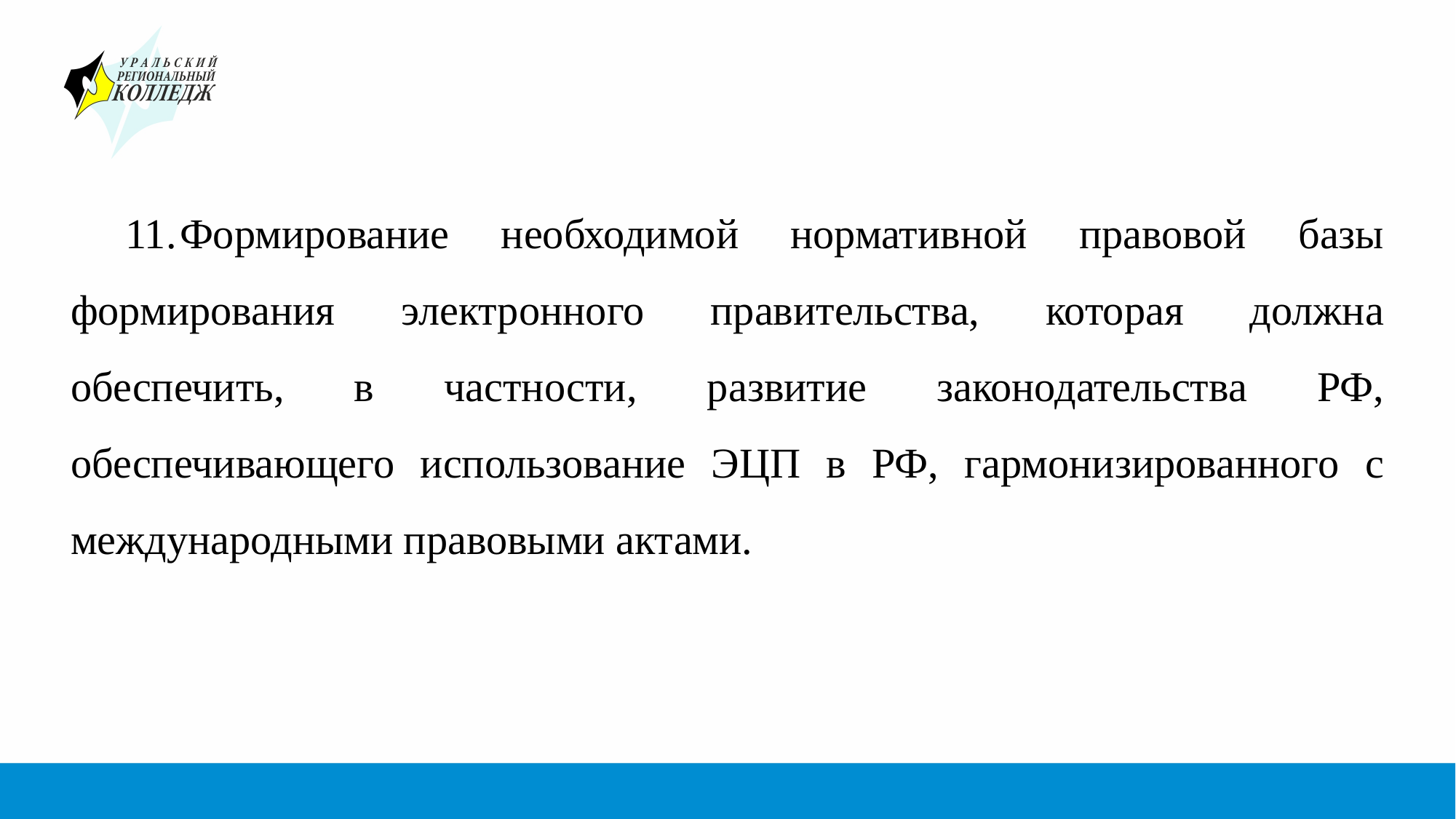

#
11.	Формирование необходимой нормативной правовой базы формирования электронного правительства, которая должна обеспечить, в частности, развитие законодательства РФ, обеспечивающего использование ЭЦП в РФ, гармонизированного с международными правовыми актами.